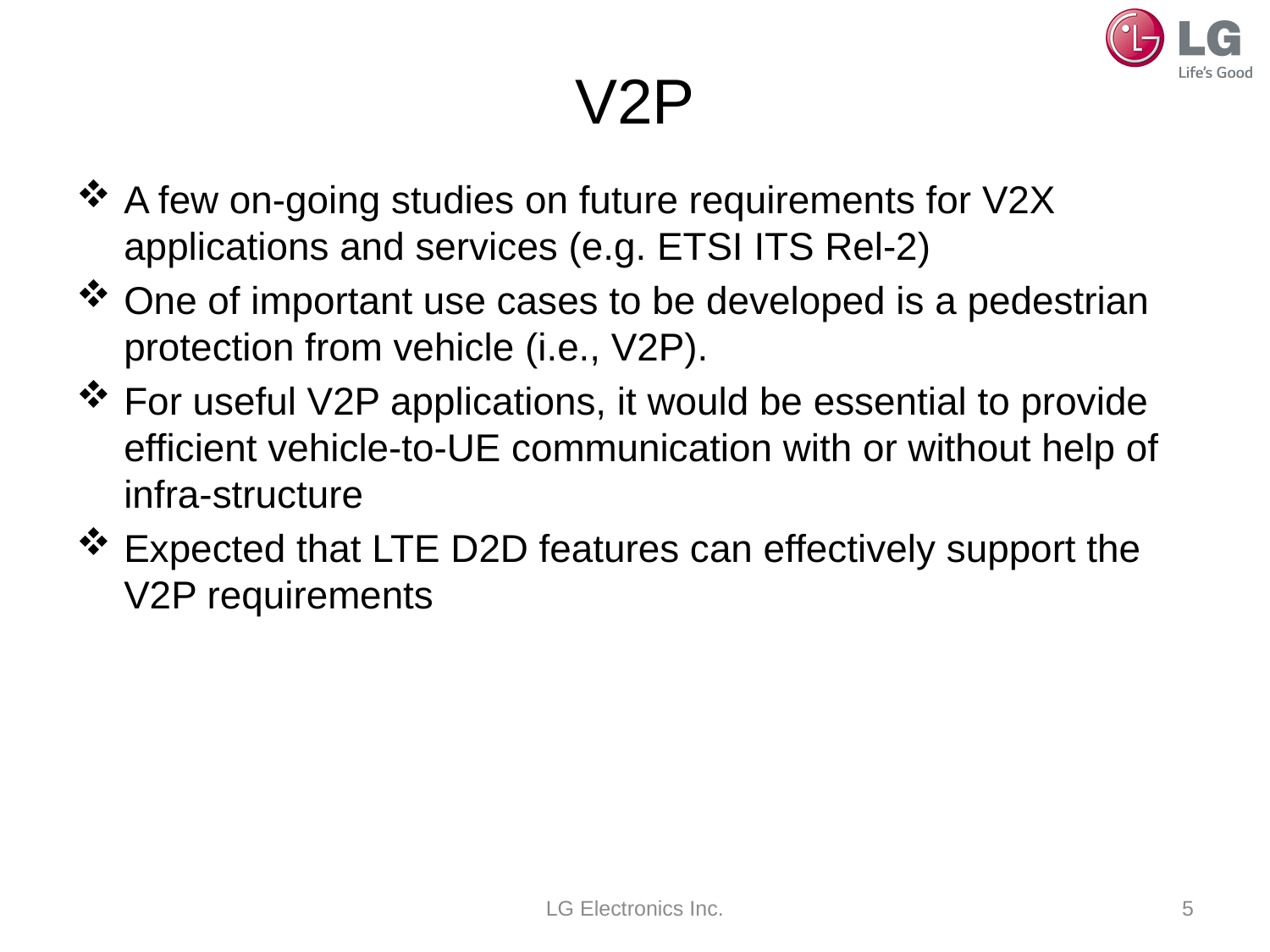

# V2P
A few on-going studies on future requirements for V2X applications and services (e.g. ETSI ITS Rel-2)
One of important use cases to be developed is a pedestrian protection from vehicle (i.e., V2P).
For useful V2P applications, it would be essential to provide efficient vehicle-to-UE communication with or without help of infra-structure
Expected that LTE D2D features can effectively support the V2P requirements

LG Electronics Inc.
5